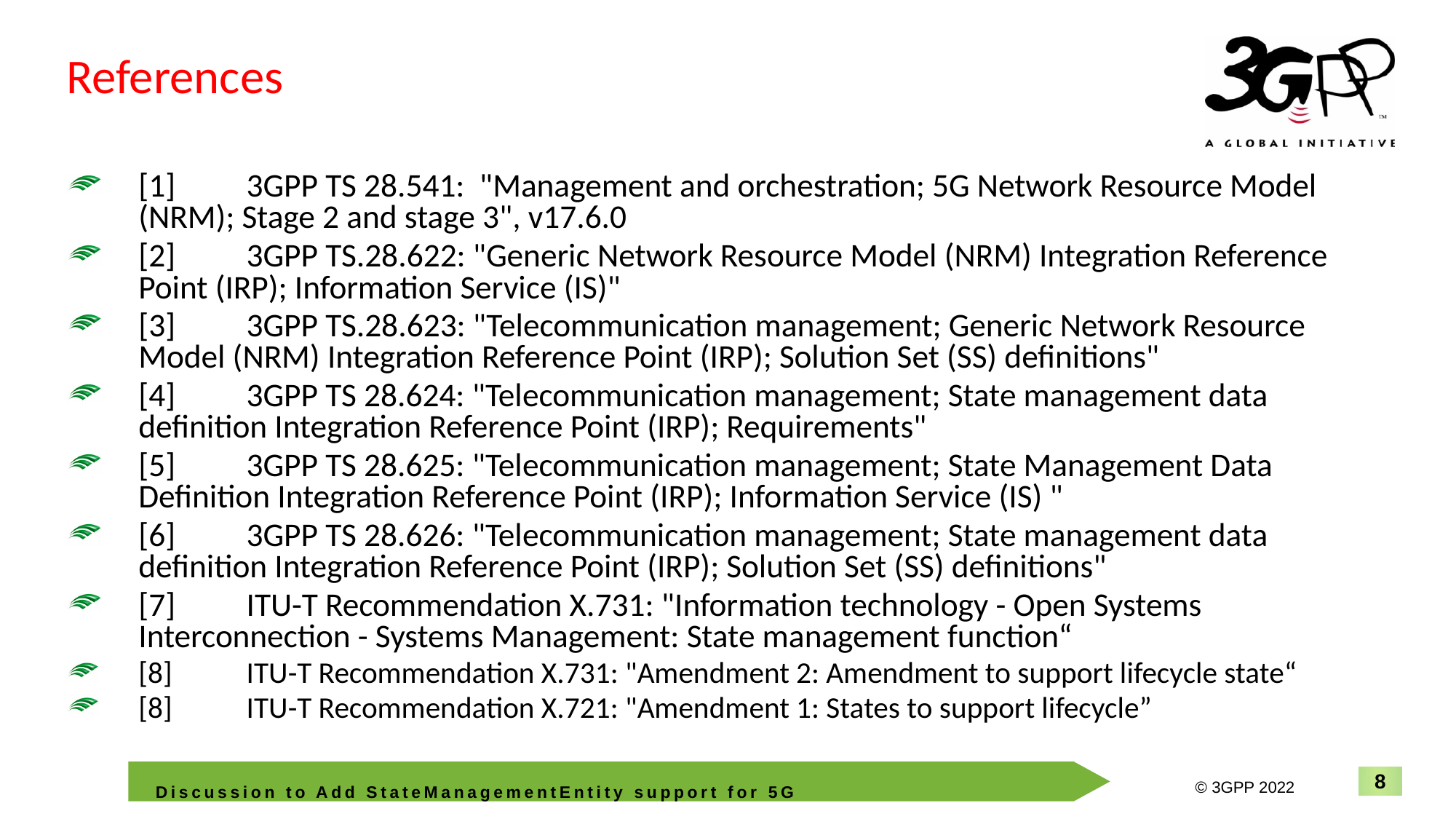

References

[1]	3GPP TS 28.541:  "Management and orchestration; 5G Network Resource Model (NRM); Stage 2 and stage 3", v17.6.0
[2]	3GPP TS.28.622: "Generic Network Resource Model (NRM) Integration Reference Point (IRP); Information Service (IS)"
[3]	3GPP TS.28.623: "Telecommunication management; Generic Network Resource Model (NRM) Integration Reference Point (IRP); Solution Set (SS) definitions"
[4]	3GPP TS 28.624: "Telecommunication management; State management data definition Integration Reference Point (IRP); Requirements"
[5]	3GPP TS 28.625: "Telecommunication management; State Management Data Definition Integration Reference Point (IRP); Information Service (IS) "
[6]	3GPP TS 28.626: "Telecommunication management; State management data definition Integration Reference Point (IRP); Solution Set (SS) definitions"
[7]	ITU-T Recommendation X.731: "Information technology - Open Systems Interconnection - Systems Management: State management function“
[8]		ITU-T Recommendation X.731: "Amendment 2: Amendment to support lifecycle state“
[8]		ITU-T Recommendation X.721: "Amendment 1: States to support lifecycle”